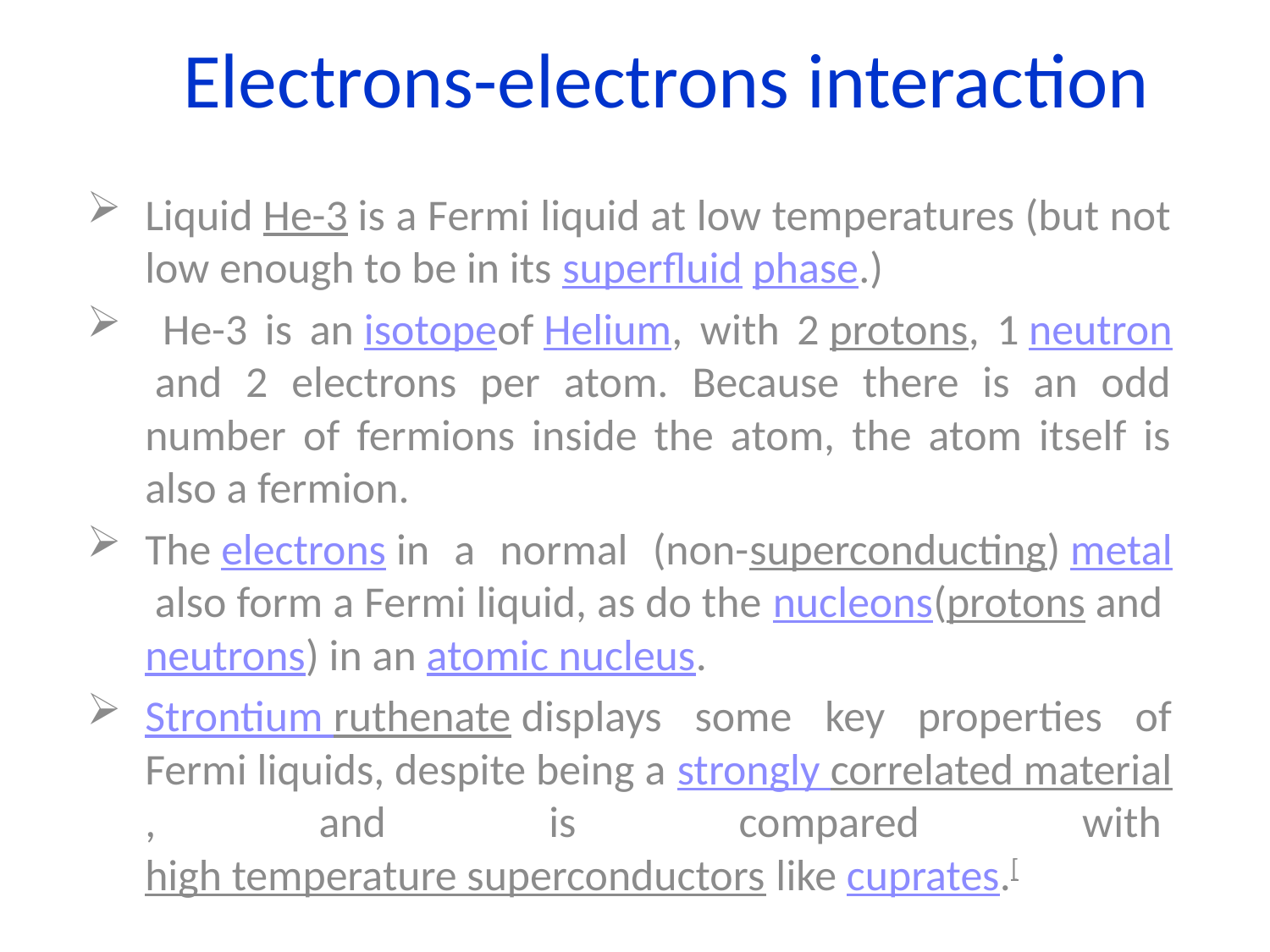

# Electrons-electrons interaction
Liquid He-3 is a Fermi liquid at low temperatures (but not low enough to be in its superfluid phase.)
 He-3 is an isotopeof Helium, with 2 protons, 1 neutron and 2 electrons per atom. Because there is an odd number of fermions inside the atom, the atom itself is also a fermion.
The electrons in a normal (non-superconducting) metal also form a Fermi liquid, as do the nucleons(protons and neutrons) in an atomic nucleus.
Strontium ruthenate displays some key properties of Fermi liquids, despite being a strongly correlated material, and is compared with high temperature superconductors like cuprates.[